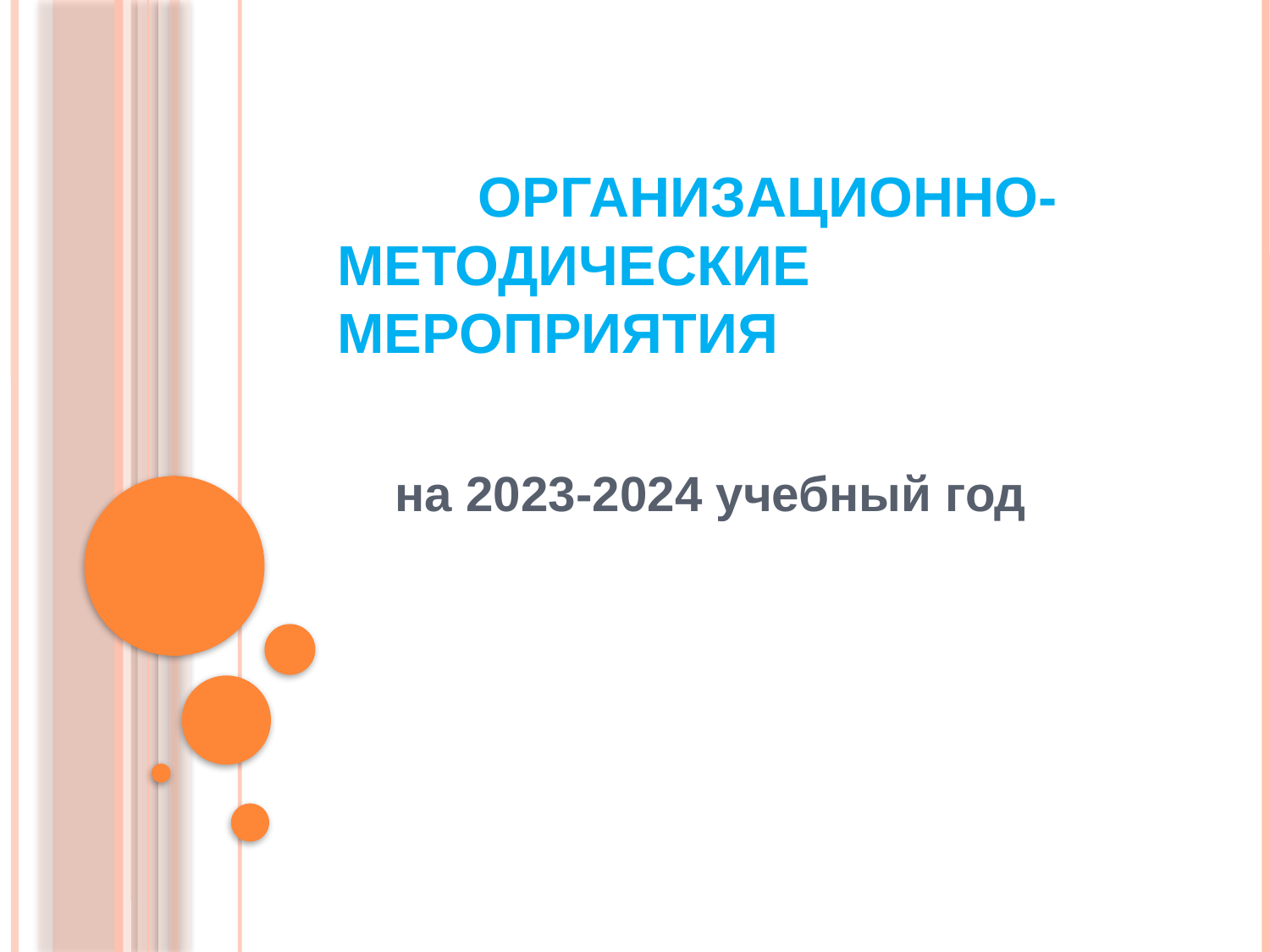

# Организационно-методические мероприятия
    на 2023-2024 учебный год